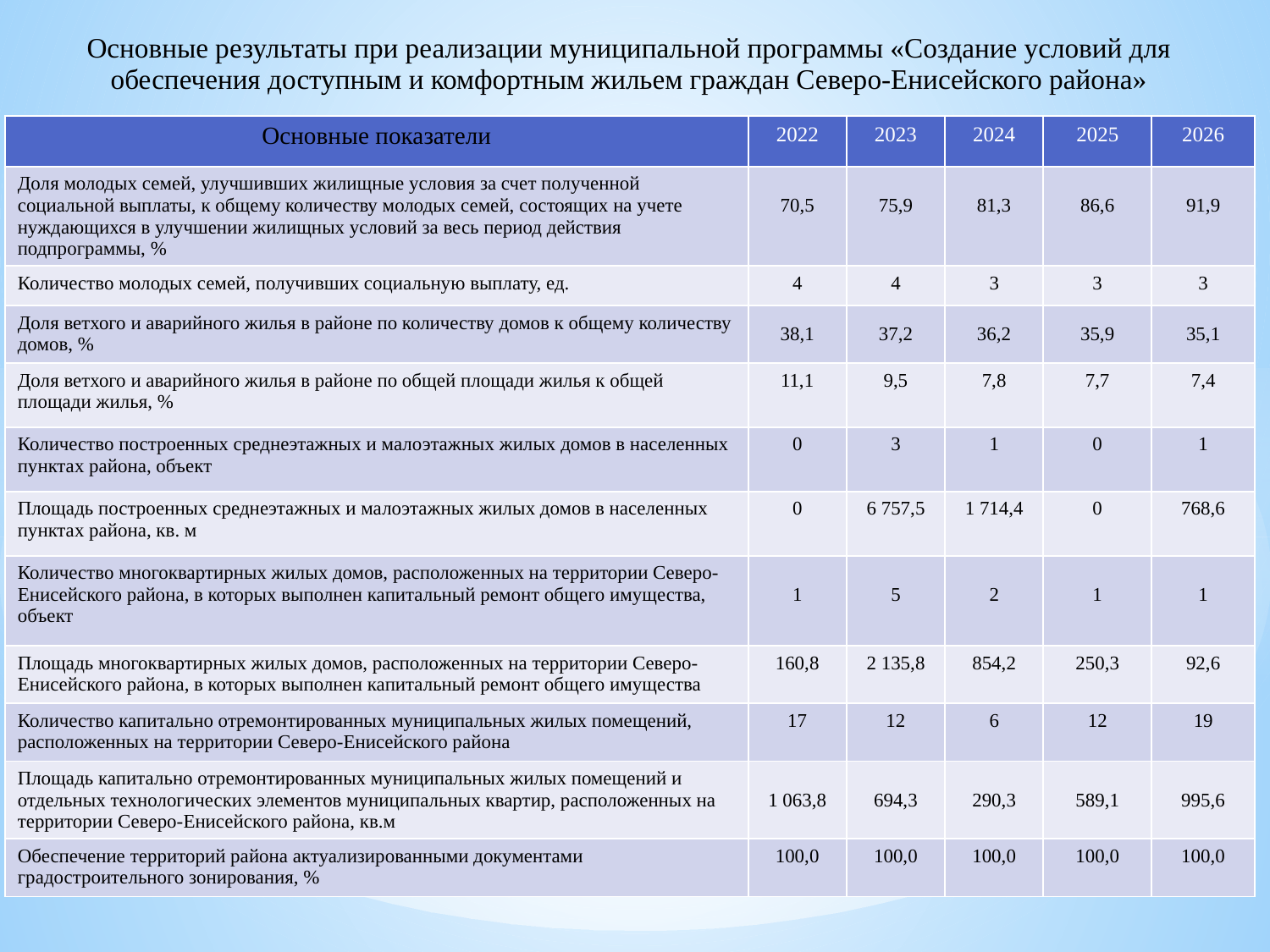

Основные результаты при реализации муниципальной программы «Создание условий для обеспечения доступным и комфортным жильем граждан Северо-Енисейского района»
| Основные показатели | 2022 | 2023 | 2024 | 2025 | 2026 |
| --- | --- | --- | --- | --- | --- |
| Доля молодых семей, улучшивших жилищные условия за счет полученной социальной выплаты, к общему количеству молодых семей, состоящих на учете нуждающихся в улучшении жилищных условий за весь период действия подпрограммы, % | 70,5 | 75,9 | 81,3 | 86,6 | 91,9 |
| Количество молодых семей, получивших социальную выплату, ед. | 4 | 4 | 3 | 3 | 3 |
| Доля ветхого и аварийного жилья в районе по количеству домов к общему количеству домов, % | 38,1 | 37,2 | 36,2 | 35,9 | 35,1 |
| Доля ветхого и аварийного жилья в районе по общей площади жилья к общей площади жилья, % | 11,1 | 9,5 | 7,8 | 7,7 | 7,4 |
| Количество построенных среднеэтажных и малоэтажных жилых домов в населенных пунктах района, объект | 0 | 3 | 1 | 0 | 1 |
| Площадь построенных среднеэтажных и малоэтажных жилых домов в населенных пунктах района, кв. м | 0 | 6 757,5 | 1 714,4 | 0 | 768,6 |
| Количество многоквартирных жилых домов, расположенных на территории Северо-Енисейского района, в которых выполнен капитальный ремонт общего имущества, объект | 1 | 5 | 2 | 1 | 1 |
| Площадь многоквартирных жилых домов, расположенных на территории Северо-Енисейского района, в которых выполнен капитальный ремонт общего имущества | 160,8 | 2 135,8 | 854,2 | 250,3 | 92,6 |
| Количество капитально отремонтированных муниципальных жилых помещений, расположенных на территории Северо-Енисейского района | 17 | 12 | 6 | 12 | 19 |
| Площадь капитально отремонтированных муниципальных жилых помещений и отдельных технологических элементов муниципальных квартир, расположенных на территории Северо-Енисейского района, кв.м | 1 063,8 | 694,3 | 290,3 | 589,1 | 995,6 |
| Обеспечение территорий района актуализированными документами градостроительного зонирования, % | 100,0 | 100,0 | 100,0 | 100,0 | 100,0 |